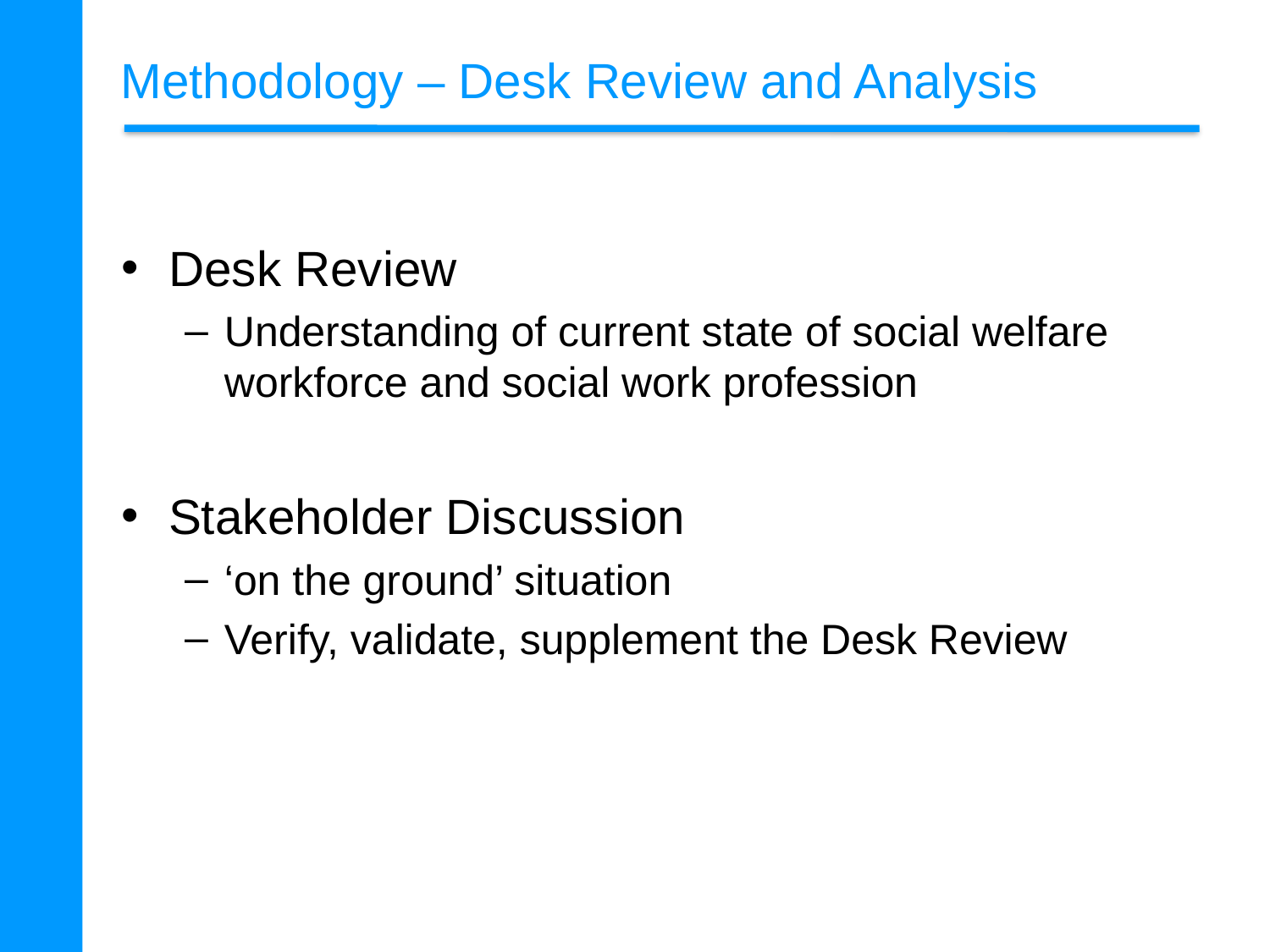

# Methodology – Desk Review and Analysis
Desk Review
Understanding of current state of social welfare workforce and social work profession

Stakeholder Discussion
‘on the ground’ situation
Verify, validate, supplement the Desk Review